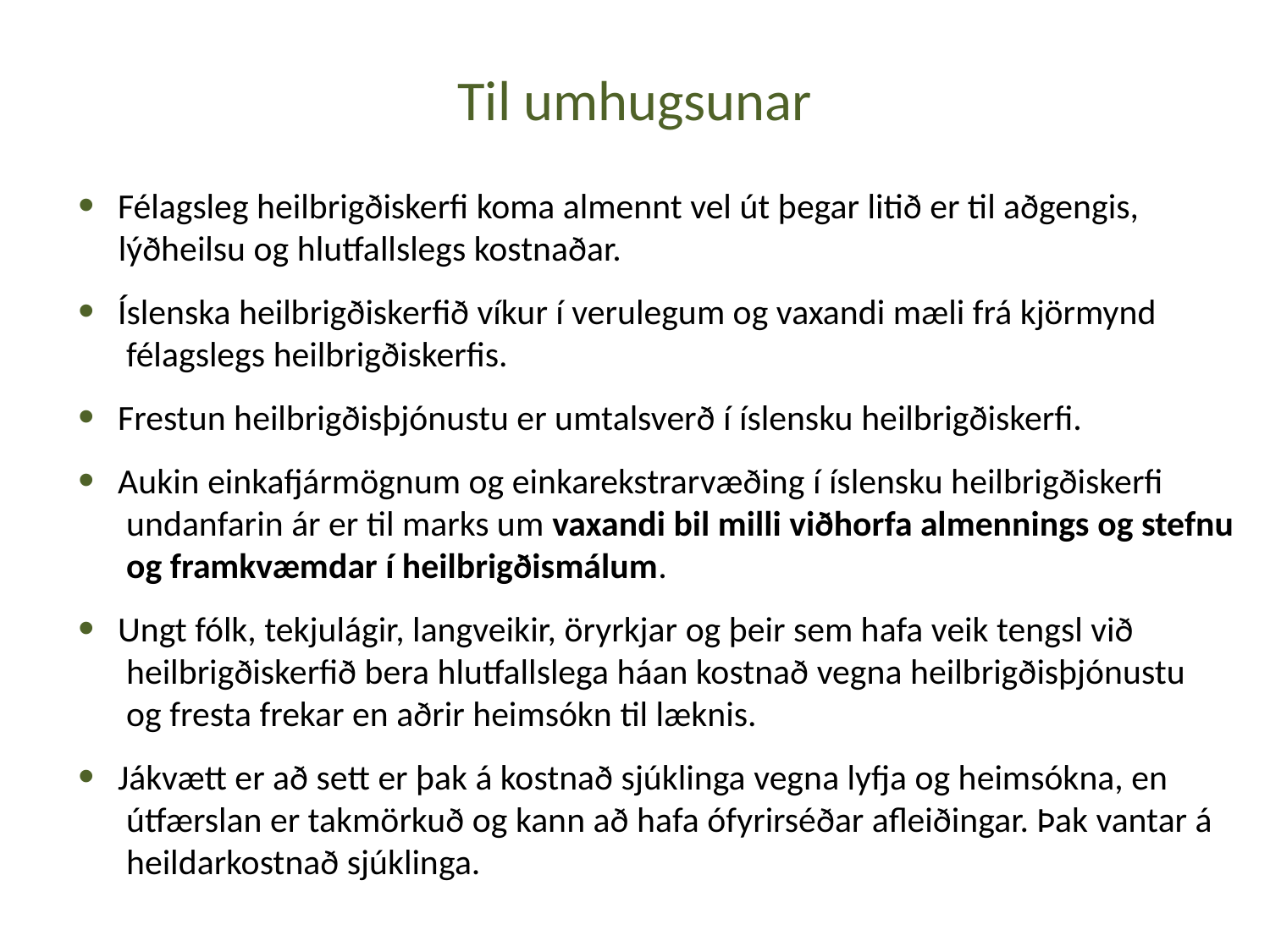

# Til umhugsunar
Félagsleg heilbrigðiskerfi koma almennt vel út þegar litið er til aðgengis,
     lýðheilsu og hlutfallslegs kostnaðar.

Íslenska heilbrigðiskerfið víkur í verulegum og vaxandi mæli frá kjörmynd
      félagslegs heilbrigðiskerfis.

Frestun heilbrigðisþjónustu er umtalsverð í íslensku heilbrigðiskerfi.

Aukin einkafjármögnum og einkarekstrarvæðing í íslensku heilbrigðiskerfi
      undanfarin ár er til marks um vaxandi bil milli viðhorfa almennings og stefnu
      og framkvæmdar í heilbrigðismálum.

Ungt fólk, tekjulágir, langveikir, öryrkjar og þeir sem hafa veik tengsl við
      heilbrigðiskerfið bera hlutfallslega háan kostnað vegna heilbrigðisþjónustu
      og fresta frekar en aðrir heimsókn til læknis.

Jákvætt er að sett er þak á kostnað sjúklinga vegna lyfja og heimsókna, en
      útfærslan er takmörkuð og kann að hafa ófyrirséðar afleiðingar. Þak vantar á
      heildarkostnað sjúklinga.